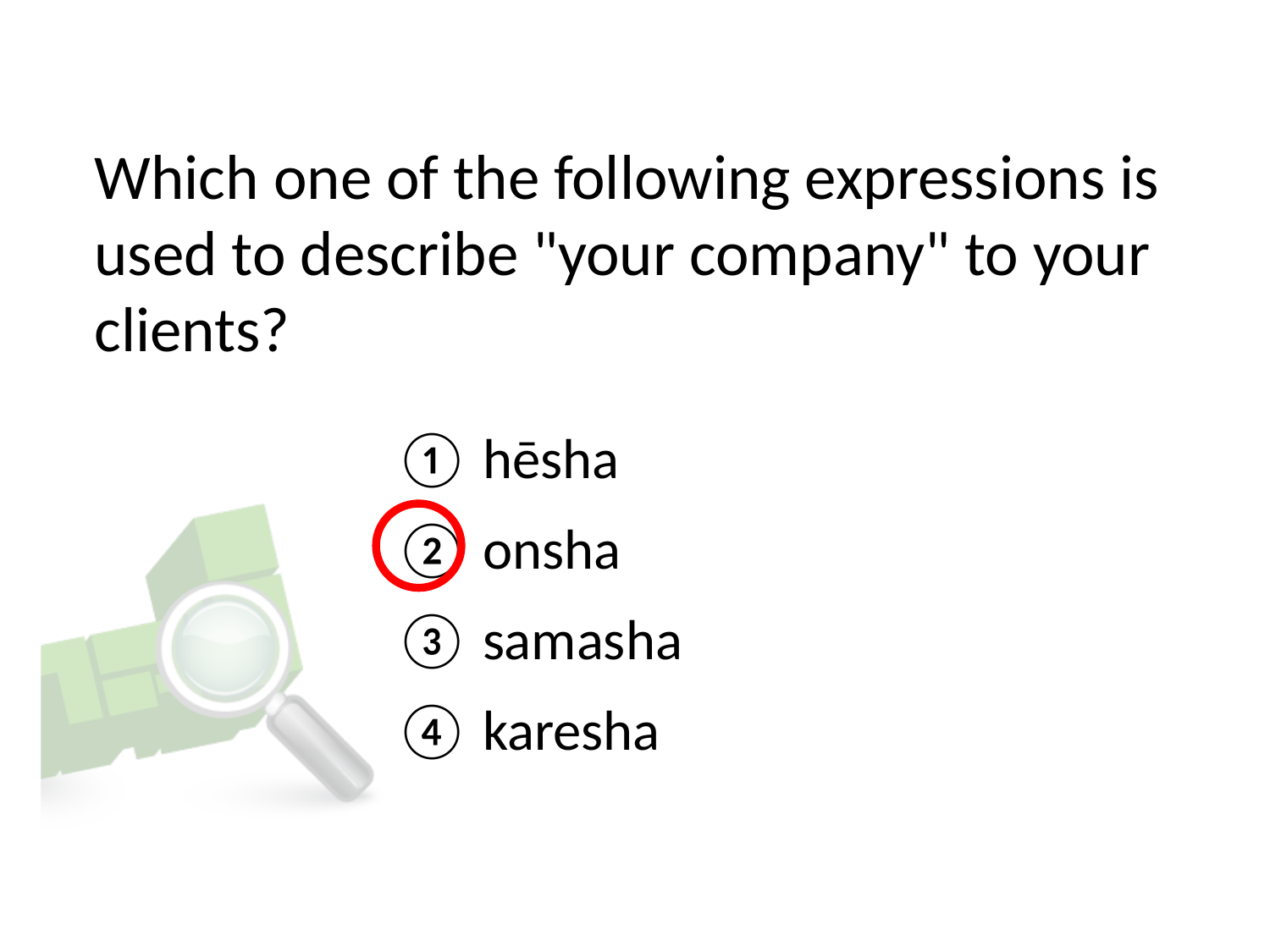

# Which one of the following expressions is used to describe "your company" to your clients?
① hēsha
② onsha
③ samasha
④ karesha